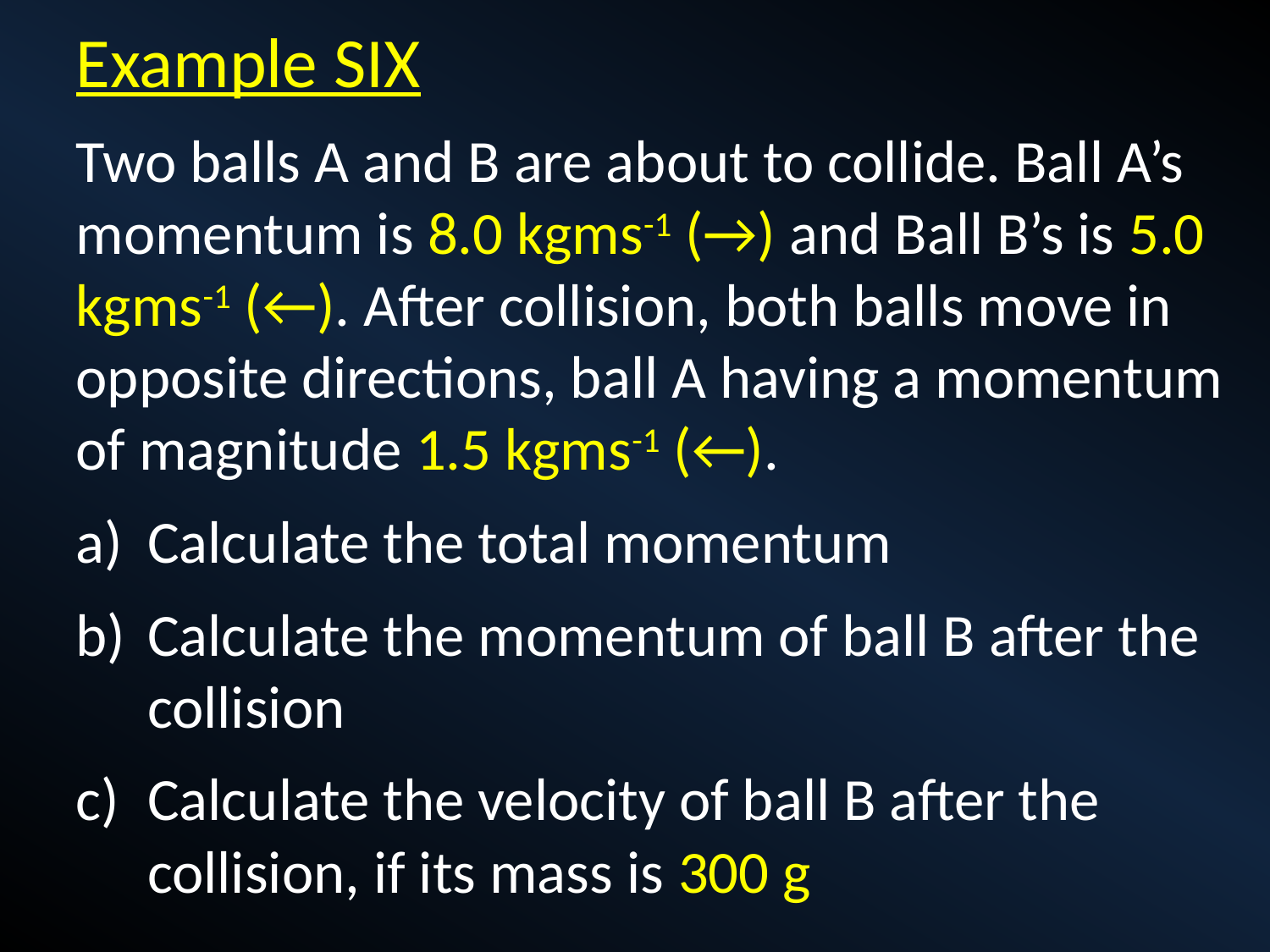

Example SIX
Two balls A and B are about to collide. Ball A’s momentum is 8.0 kgms-1 (→) and Ball B’s is 5.0 kgms-1 (←). After collision, both balls move in opposite directions, ball A having a momentum of magnitude 1.5 kgms-1 (←).
Calculate the total momentum
Calculate the momentum of ball B after the collision
Calculate the velocity of ball B after the collision, if its mass is 300 g